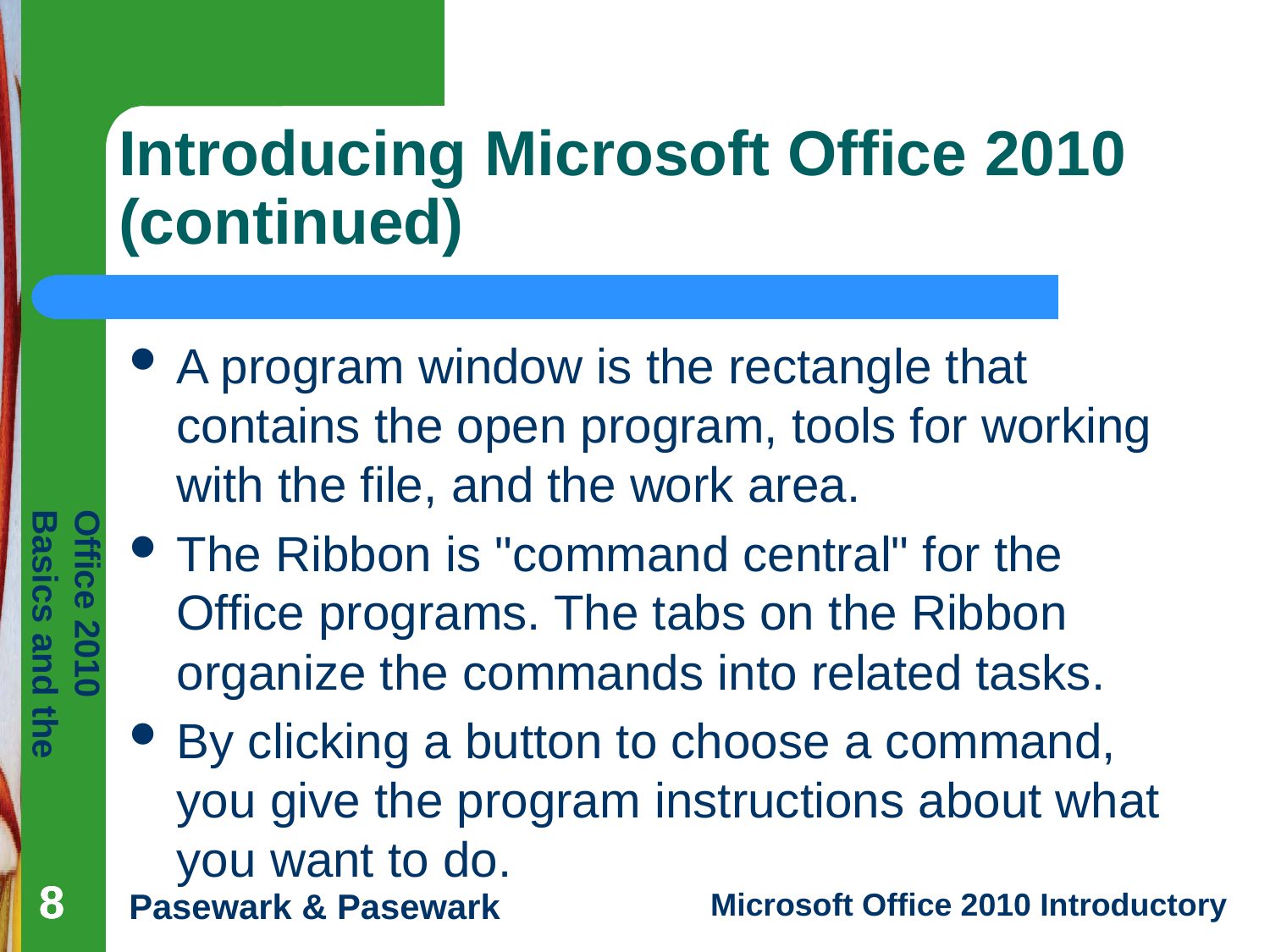

# Introducing Microsoft Office 2010 (continued)
A program window is the rectangle that contains the open program, tools for working with the file, and the work area.
The Ribbon is "command central" for the Office programs. The tabs on the Ribbon organize the commands into related tasks.
By clicking a button to choose a command, you give the program instructions about what you want to do.
8
8
8